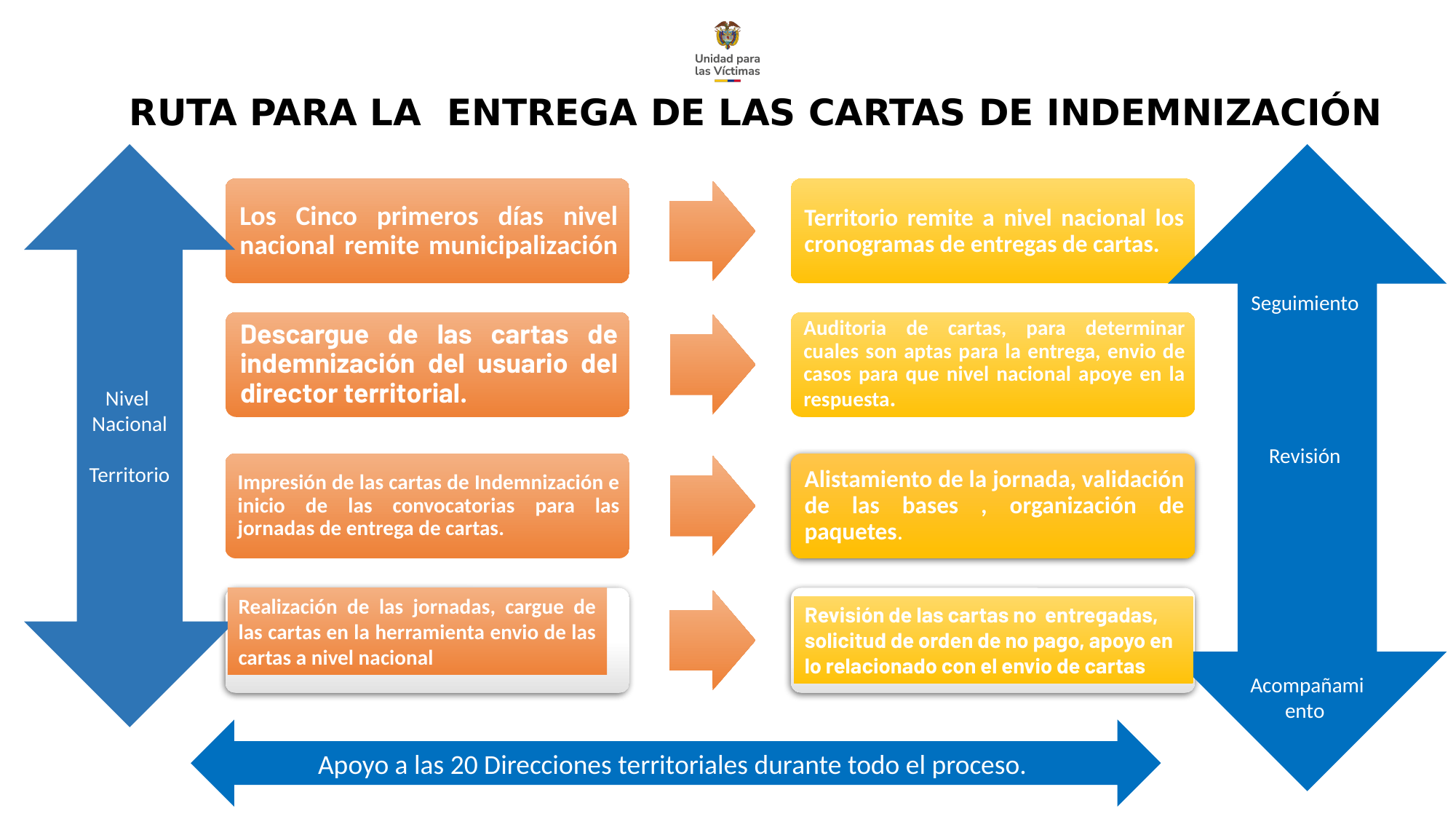

RUTA PARA LA  ENTREGA DE LAS CARTAS DE INDEMNIZACIóN

Seguimiento

Revisión

Acompañamiento

Nivel
Nacional

Territorio
Los Cinco primeros días nivel nacional remite municipalización

Territorio remite a nivel nacional los cronogramas de entregas de cartas.
Descargue de las cartas de indemnización del usuario del director territorial.

Auditoria de cartas, para determinar cuales son aptas para la entrega, envio de casos para que nivel nacional apoye en la respuesta.
Impresión de las cartas de Indemnización e inicio de las convocatorias para las jornadas de entrega de cartas.

Alistamiento de la jornada, validación de las bases , organización de paquetes.
Realización de las jornadas, cargue de las cartas en la herramienta envio de las cartas a nivel nacional

Revisión de las cartas no  entregadas, solicitud de orden de no pago, apoyo en lo relacionado con el envio de cartas
Apoyo a las 20 Direcciones territoriales durante todo el proceso.